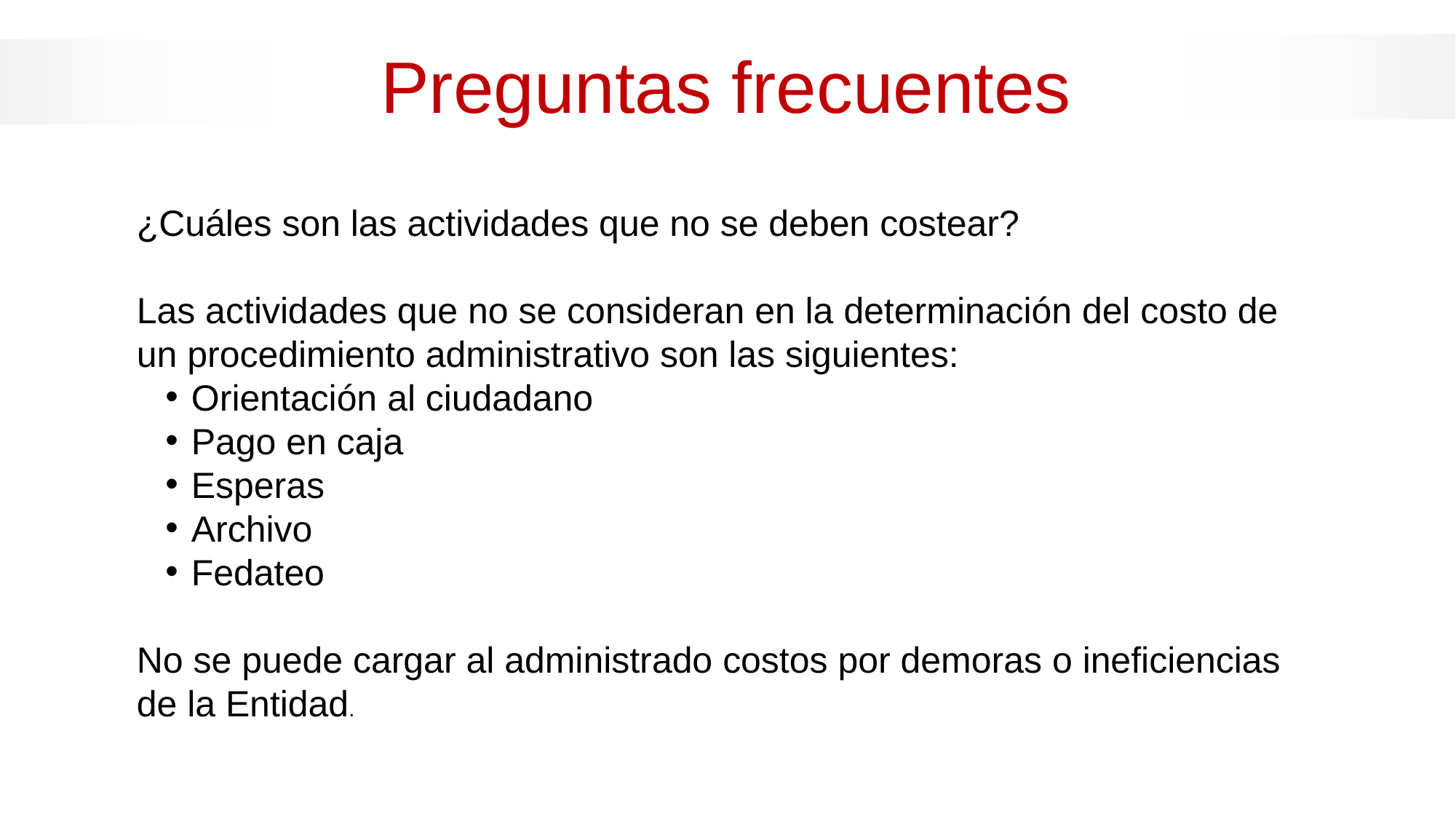

Preguntas frecuentes

¿Cuáles son las actividades que no se deben costear?

Las actividades que no se consideran en la determinación del costo de un procedimiento administrativo son las siguientes:
Orientación al ciudadano
Pago en caja
Esperas
Archivo
Fedateo

No se puede cargar al administrado costos por demoras o ineficiencias de la Entidad.